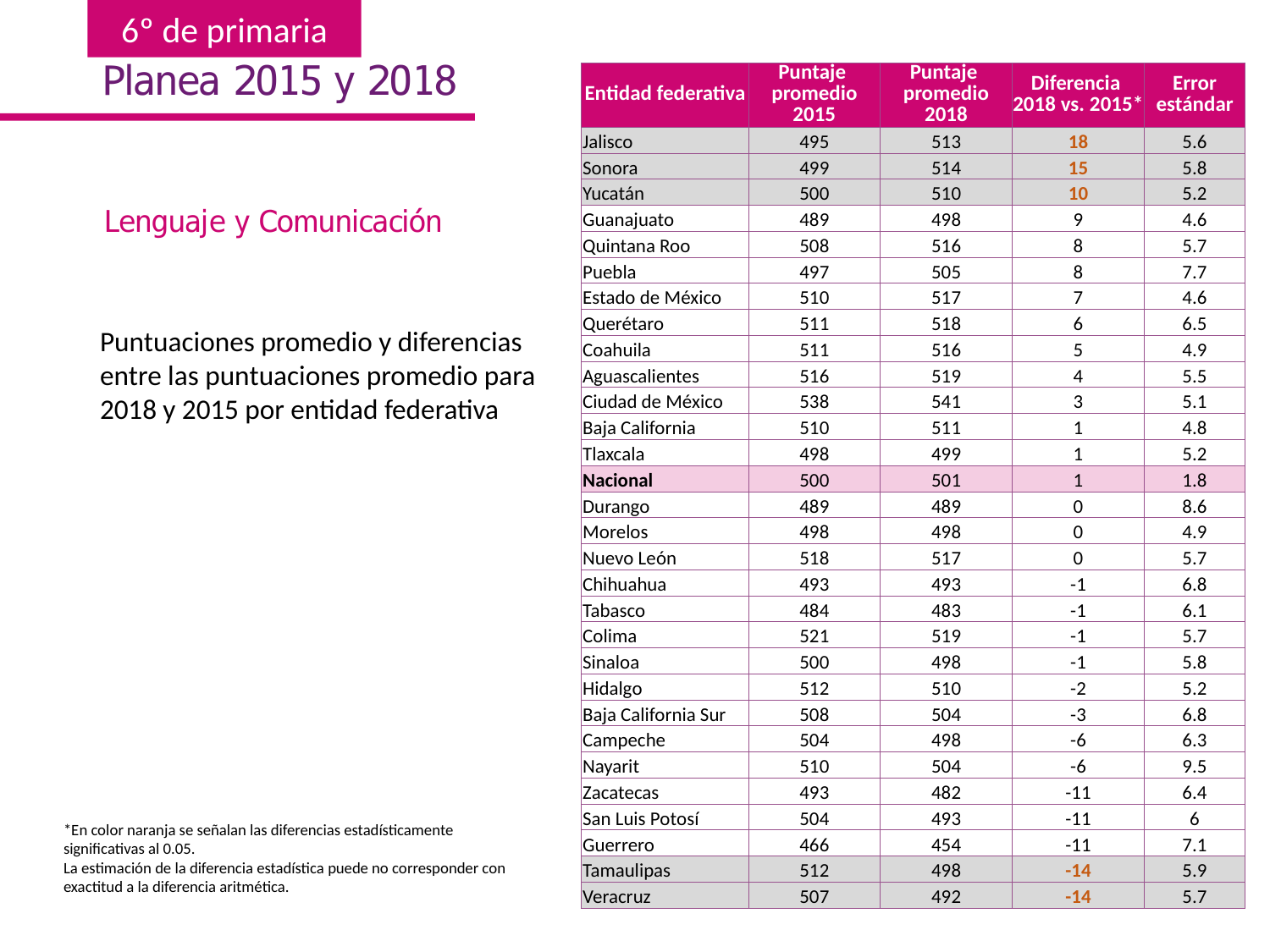

# Planea 2015 y 2018
| Entidad federativa | Puntaje promedio 2015 | Puntaje promedio 2018 | Diferencia 2018 vs. 2015\* | Error estándar |
| --- | --- | --- | --- | --- |
| Jalisco | 495 | 513 | 18 | 5.6 |
| Sonora | 499 | 514 | 15 | 5.8 |
| Yucatán | 500 | 510 | 10 | 5.2 |
| Guanajuato | 489 | 498 | 9 | 4.6 |
| Quintana Roo | 508 | 516 | 8 | 5.7 |
| Puebla | 497 | 505 | 8 | 7.7 |
| Estado de México | 510 | 517 | 7 | 4.6 |
| Querétaro | 511 | 518 | 6 | 6.5 |
| Coahuila | 511 | 516 | 5 | 4.9 |
| Aguascalientes | 516 | 519 | 4 | 5.5 |
| Ciudad de México | 538 | 541 | 3 | 5.1 |
| Baja California | 510 | 511 | 1 | 4.8 |
| Tlaxcala | 498 | 499 | 1 | 5.2 |
| Nacional | 500 | 501 | 1 | 1.8 |
| Durango | 489 | 489 | 0 | 8.6 |
| Morelos | 498 | 498 | 0 | 4.9 |
| Nuevo León | 518 | 517 | 0 | 5.7 |
| Chihuahua | 493 | 493 | -1 | 6.8 |
| Tabasco | 484 | 483 | -1 | 6.1 |
| Colima | 521 | 519 | -1 | 5.7 |
| Sinaloa | 500 | 498 | -1 | 5.8 |
| Hidalgo | 512 | 510 | -2 | 5.2 |
| Baja California Sur | 508 | 504 | -3 | 6.8 |
| Campeche | 504 | 498 | -6 | 6.3 |
| Nayarit | 510 | 504 | -6 | 9.5 |
| Zacatecas | 493 | 482 | -11 | 6.4 |
| San Luis Potosí | 504 | 493 | -11 | 6 |
| Guerrero | 466 | 454 | -11 | 7.1 |
| Tamaulipas | 512 | 498 | -14 | 5.9 |
| Veracruz | 507 | 492 | -14 | 5.7 |

Lenguaje y Comunicación

Puntuaciones promedio y diferencias entre las puntuaciones promedio para 2018 y 2015 por entidad federativa
*En color naranja se señalan las diferencias estadísticamente significativas al 0.05.
La estimación de la diferencia estadística puede no corresponder con exactitud a la diferencia aritmética.